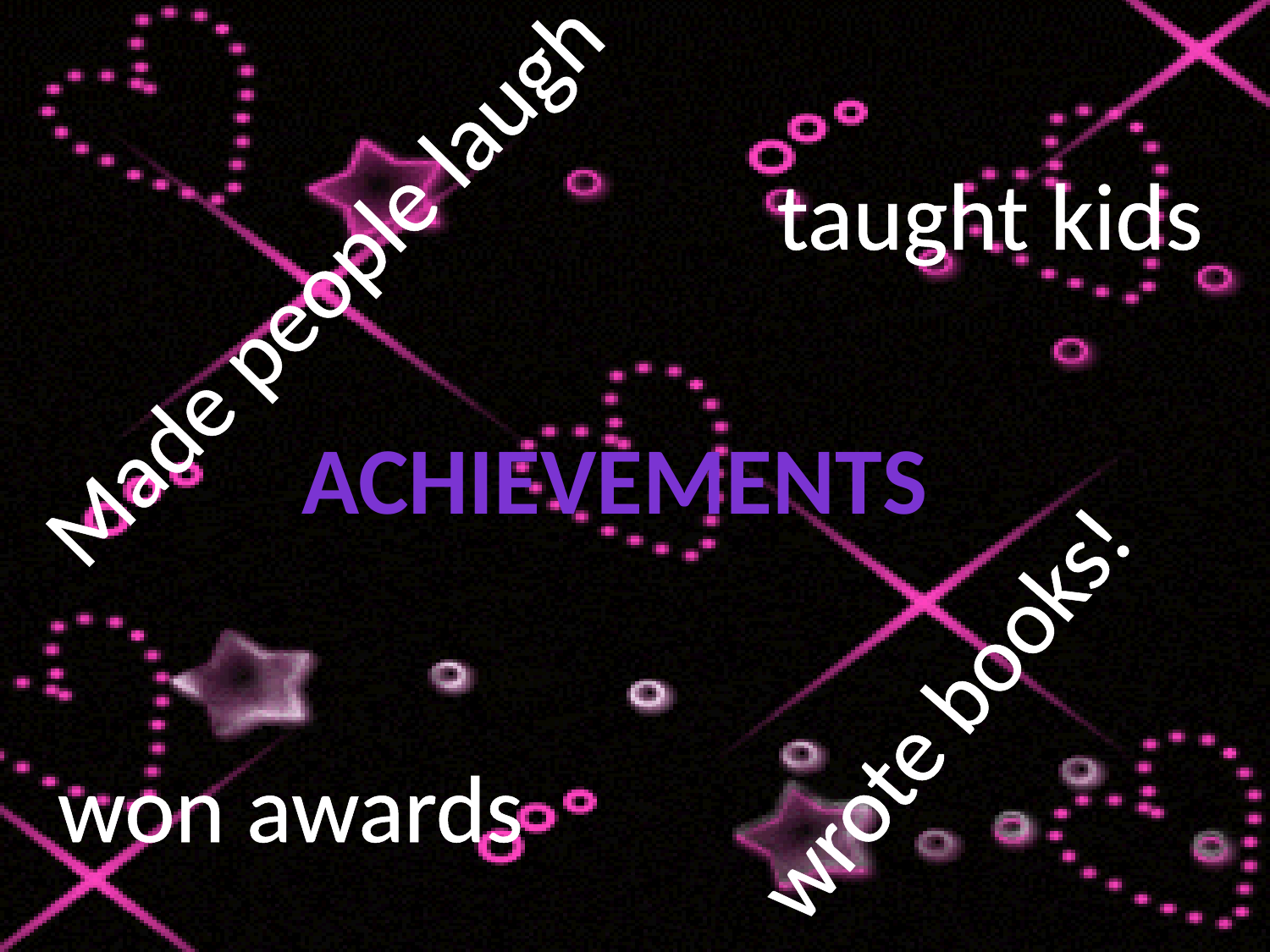

taught kids
Made people laugh
Achievements
wrote books!
won awards